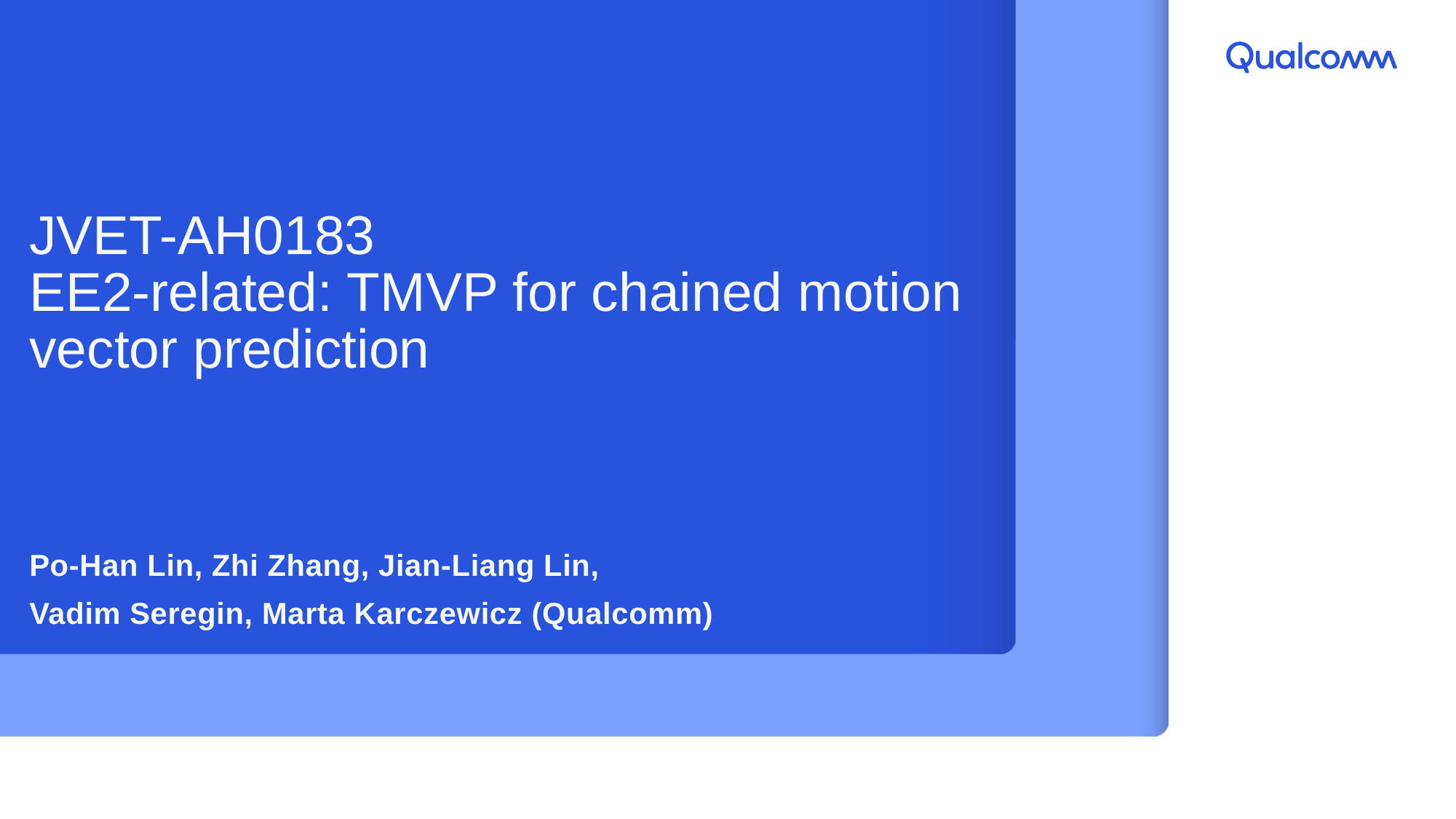

# JVET-AH0183 EE2-related: TMVP for chained motion vector prediction
Po-Han Lin, Zhi Zhang, Jian-Liang Lin,
Vadim Seregin, Marta Karczewicz (Qualcomm)